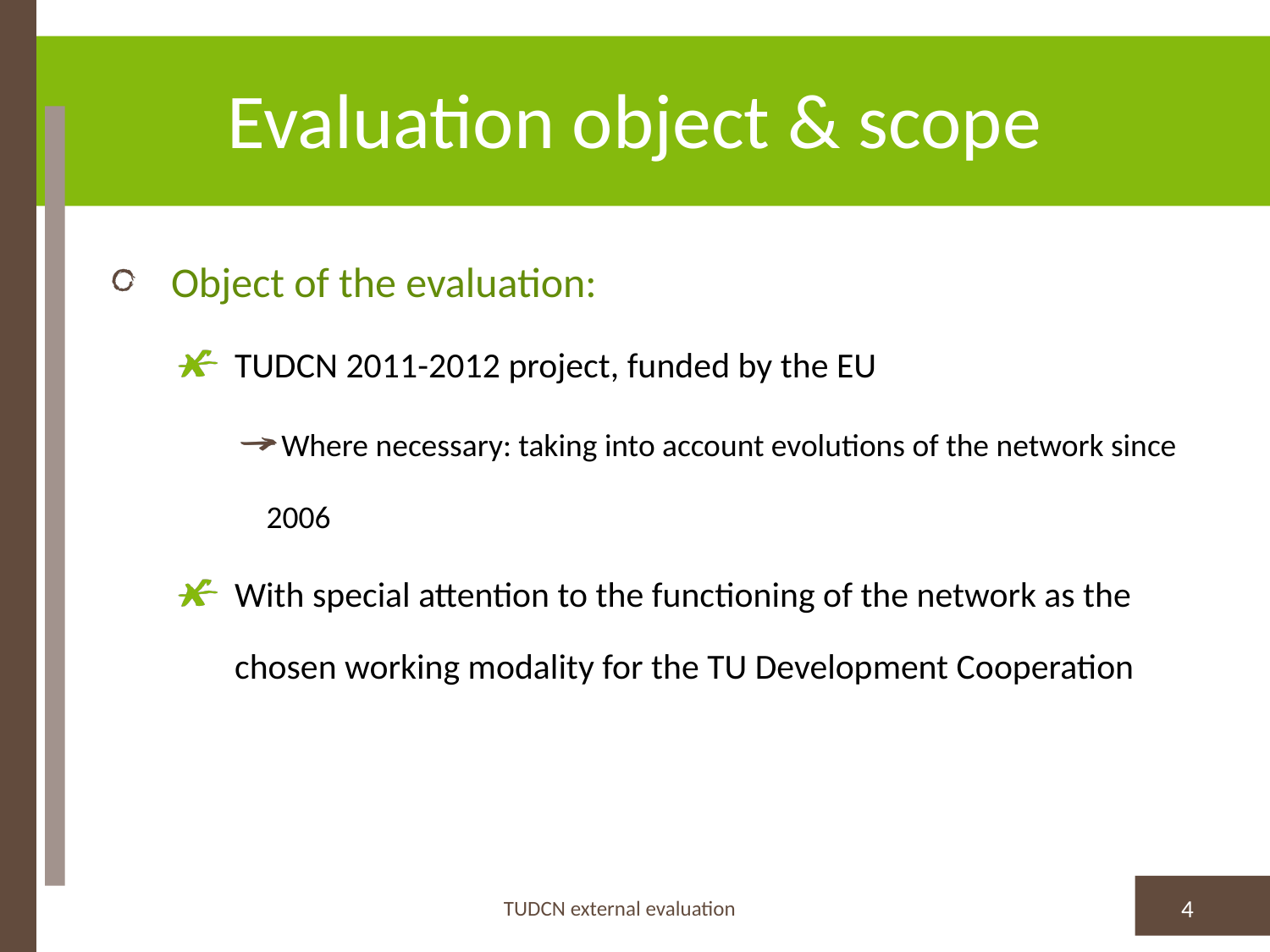

# Evaluation object & scope
Object of the evaluation:
TUDCN 2011-2012 project, funded by the EU
Where necessary: taking into account evolutions of the network since 2006
With special attention to the functioning of the network as the chosen working modality for the TU Development Cooperation

TUDCN external evaluation
4